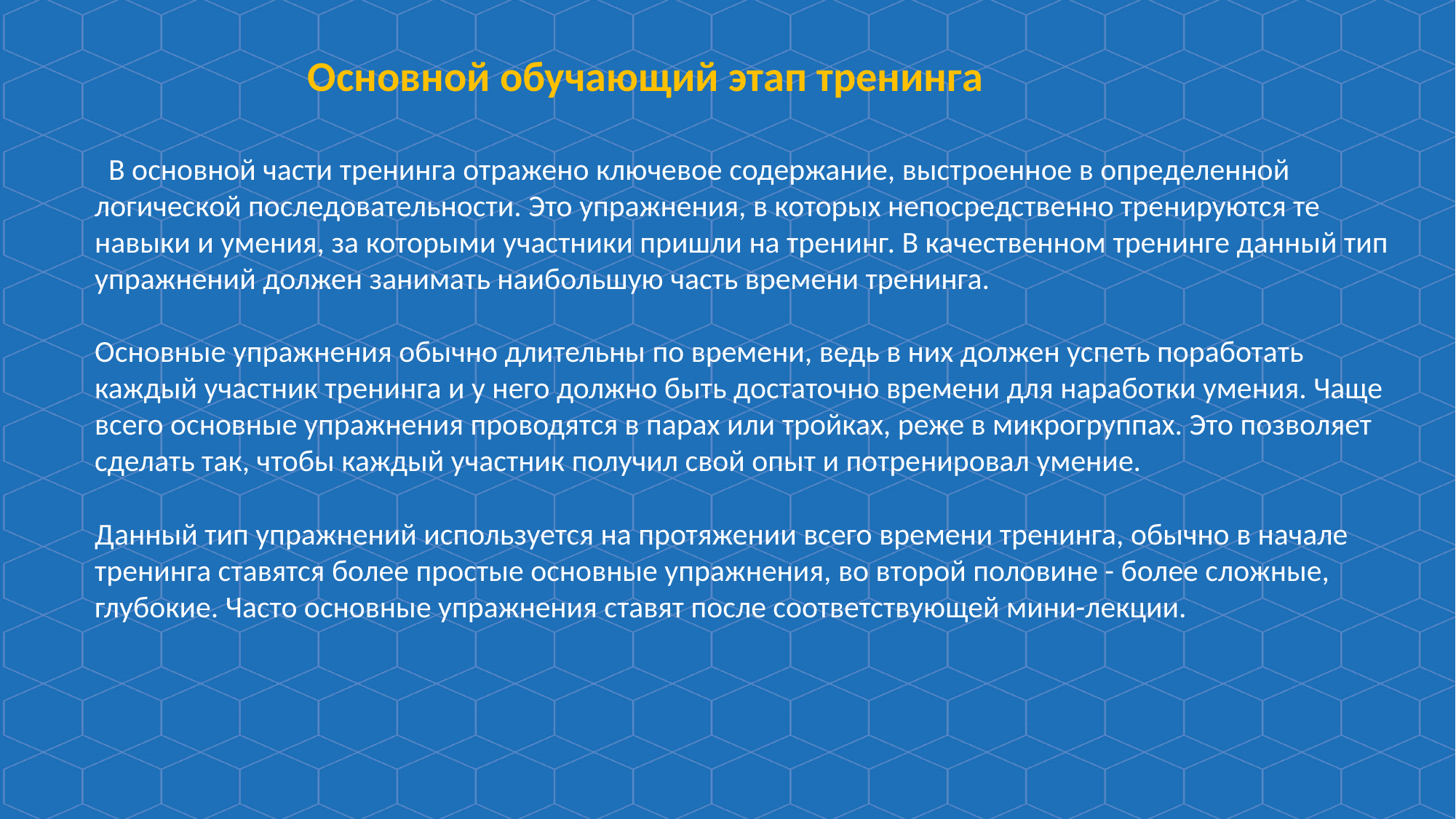

Основной обучающий этап тренинга
  В основной части тренинга отражено ключевое содержание, выстроенное в определенной логической последовательности. Это упражнения, в которых непосредственно тренируются те навыки и умения, за которыми участники пришли на тренинг. В качественном тренинге данный тип упражнений должен занимать наибольшую часть времени тренинга.

Основные упражнения обычно длительны по времени, ведь в них должен успеть поработать каждый участник тренинга и у него должно быть достаточно времени для наработки умения. Чаще всего основные упражнения проводятся в парах или тройках, реже в микрогруппах. Это позволяет сделать так, чтобы каждый участник получил свой опыт и потренировал умение.

Данный тип упражнений используется на протяжении всего времени тренинга, обычно в начале тренинга ставятся более простые основные упражнения, во второй половине - более сложные, глубокие. Часто основные упражнения ставят после соответствующей мини-лекции.